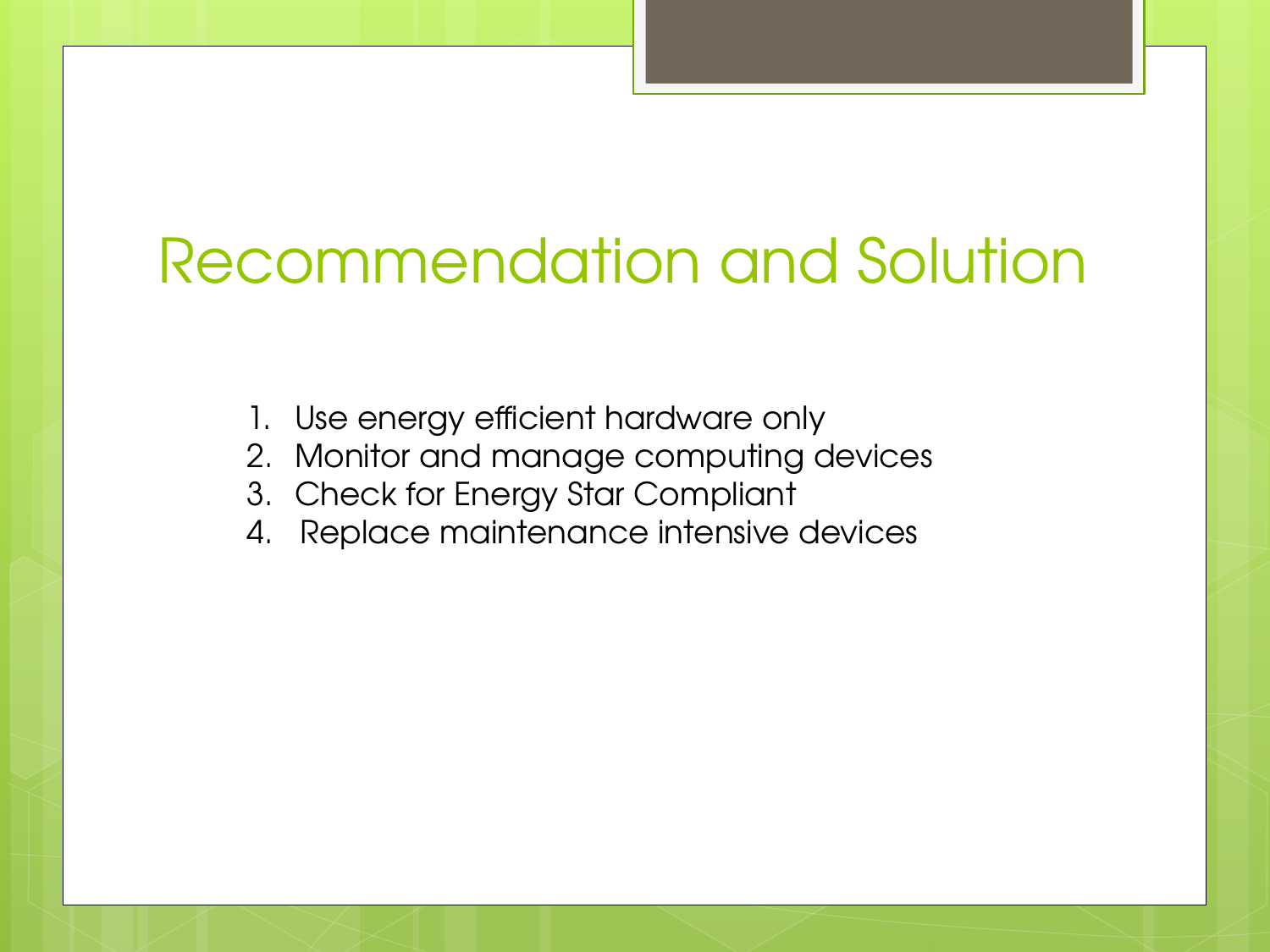

# Recommendation and Solution
Use energy efficient hardware only
Monitor and manage computing devices
Check for Energy Star Compliant
4.   Replace maintenance intensive devices